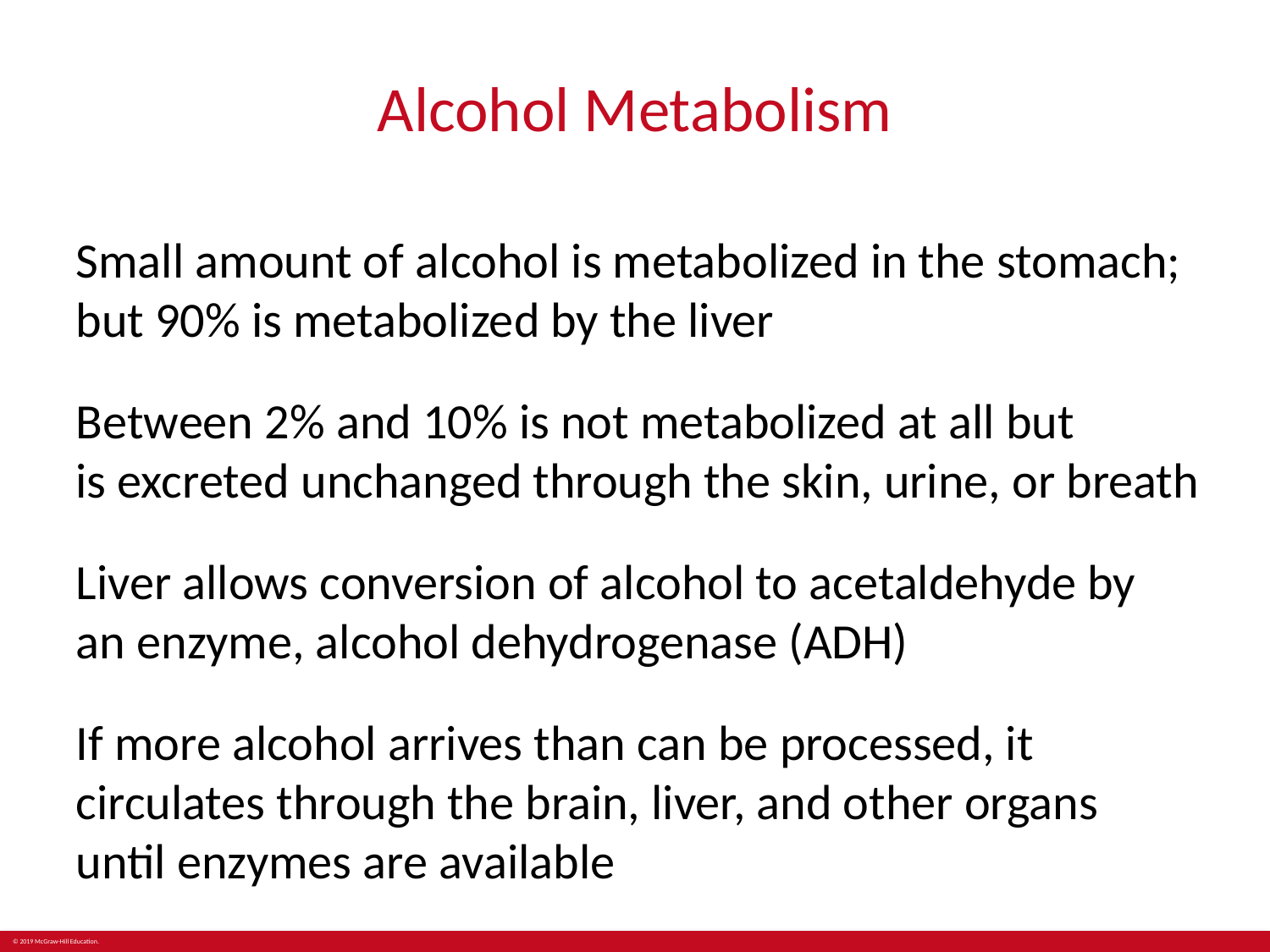

# Alcohol Metabolism
Small amount of alcohol is metabolized in the stomach; but 90% is metabolized by the liver
Between 2% and 10% is not metabolized at all but
is excreted unchanged through the skin, urine, or breath
Liver allows conversion of alcohol to acetaldehyde by
an enzyme, alcohol dehydrogenase (ADH)
If more alcohol arrives than can be processed, it circulates through the brain, liver, and other organs
until enzymes are available